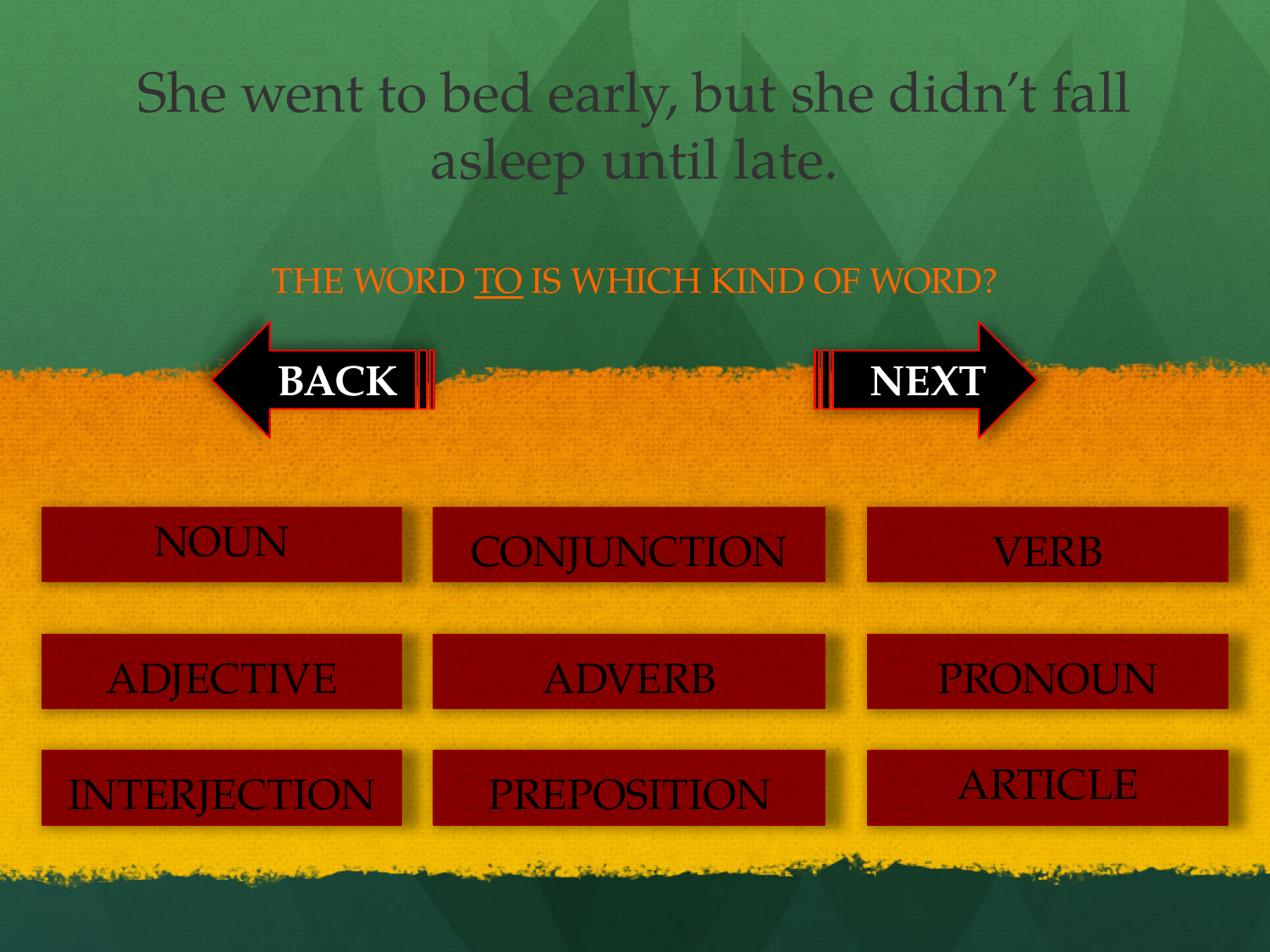

# She went to bed early, but she didn’t fall asleep until late. THE WORD TO IS WHICH KIND OF WORD?

BACK

NEXT

NOUN

CONJUNCTION
VERB

ADJECTIVE
ADVERB
PRONOUN

ARTICLE
INTERJECTION
PREPOSITION